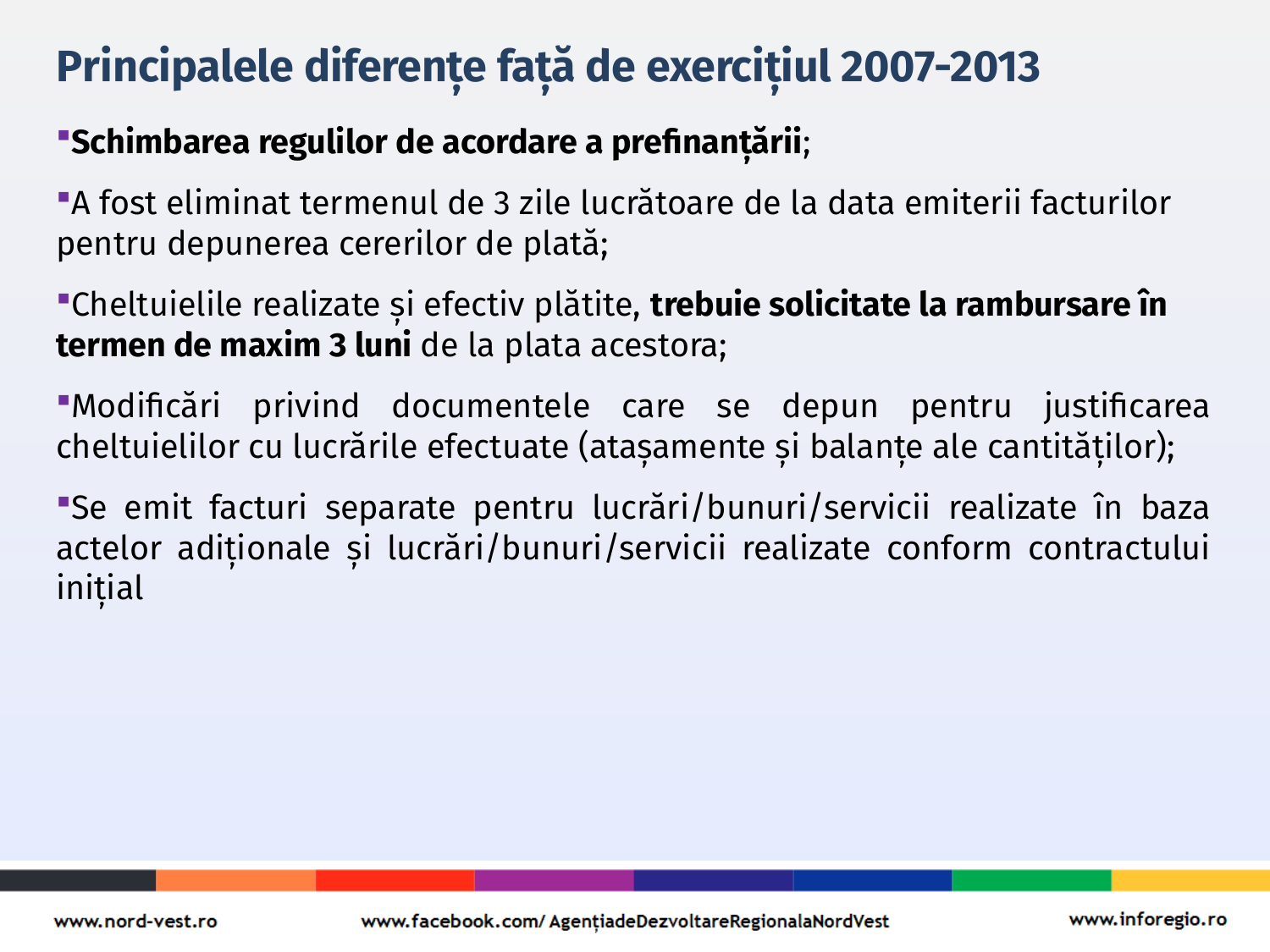

# Principalele diferențe față de exercițiul 2007-2013
Schimbarea regulilor de acordare a prefinanțării;
A fost eliminat termenul de 3 zile lucrătoare de la data emiterii facturilor pentru depunerea cererilor de plată;
Cheltuielile realizate și efectiv plătite, trebuie solicitate la rambursare în termen de maxim 3 luni de la plata acestora;
Modificări privind documentele care se depun pentru justificarea cheltuielilor cu lucrările efectuate (atașamente și balanțe ale cantităților);
Se emit facturi separate pentru lucrări/bunuri/servicii realizate în baza actelor adiționale și lucrări/bunuri/servicii realizate conform contractului inițial